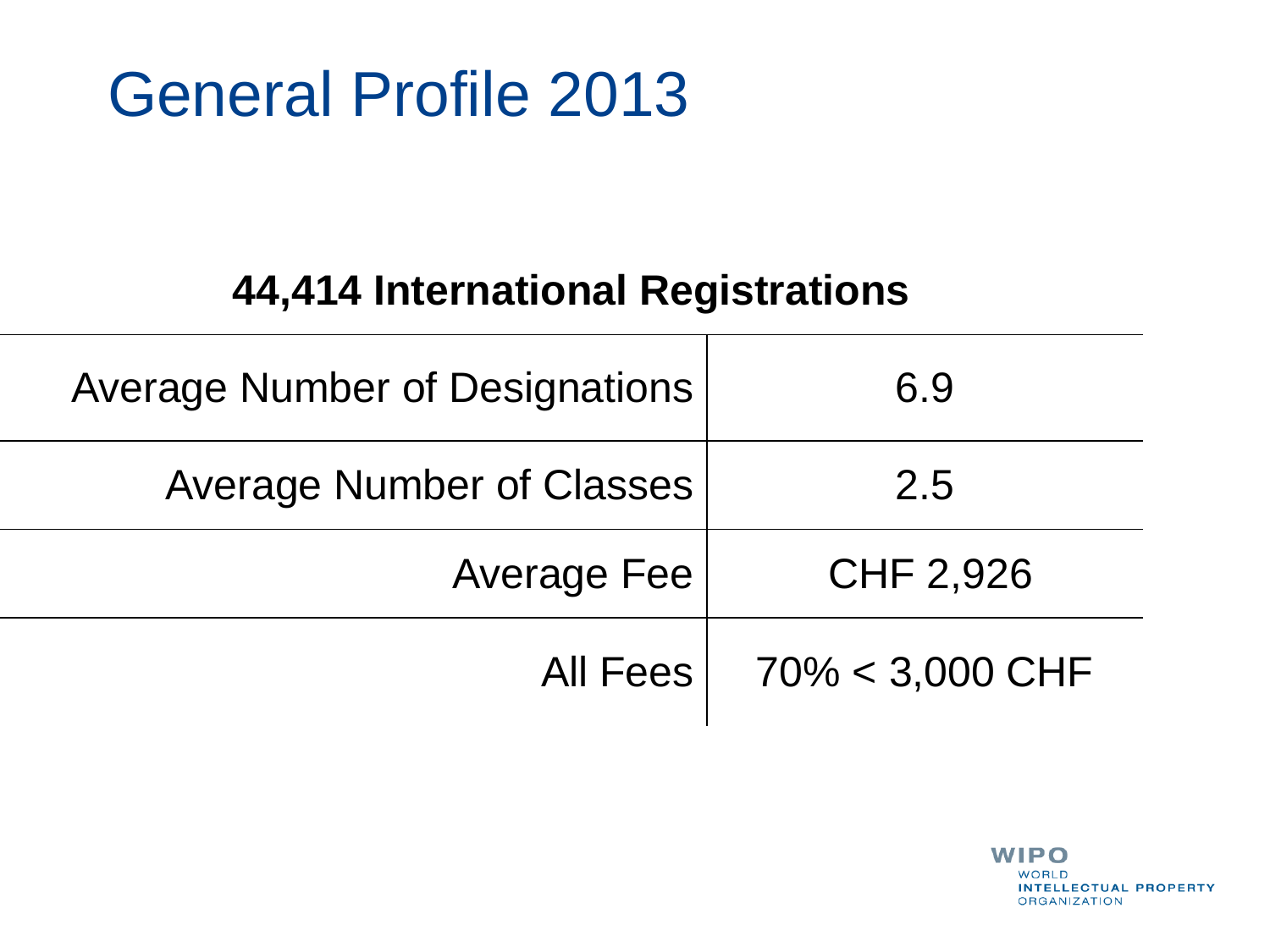

General Profile 2013
| 44,414 International Registrations |  |
| --- | --- |
| Average Number of Designations | 6.9 |
| Average Number of Classes | 2.5 |
| Average Fee | CHF 2,926 |
| All Fees | 70% < 3,000 CHF |